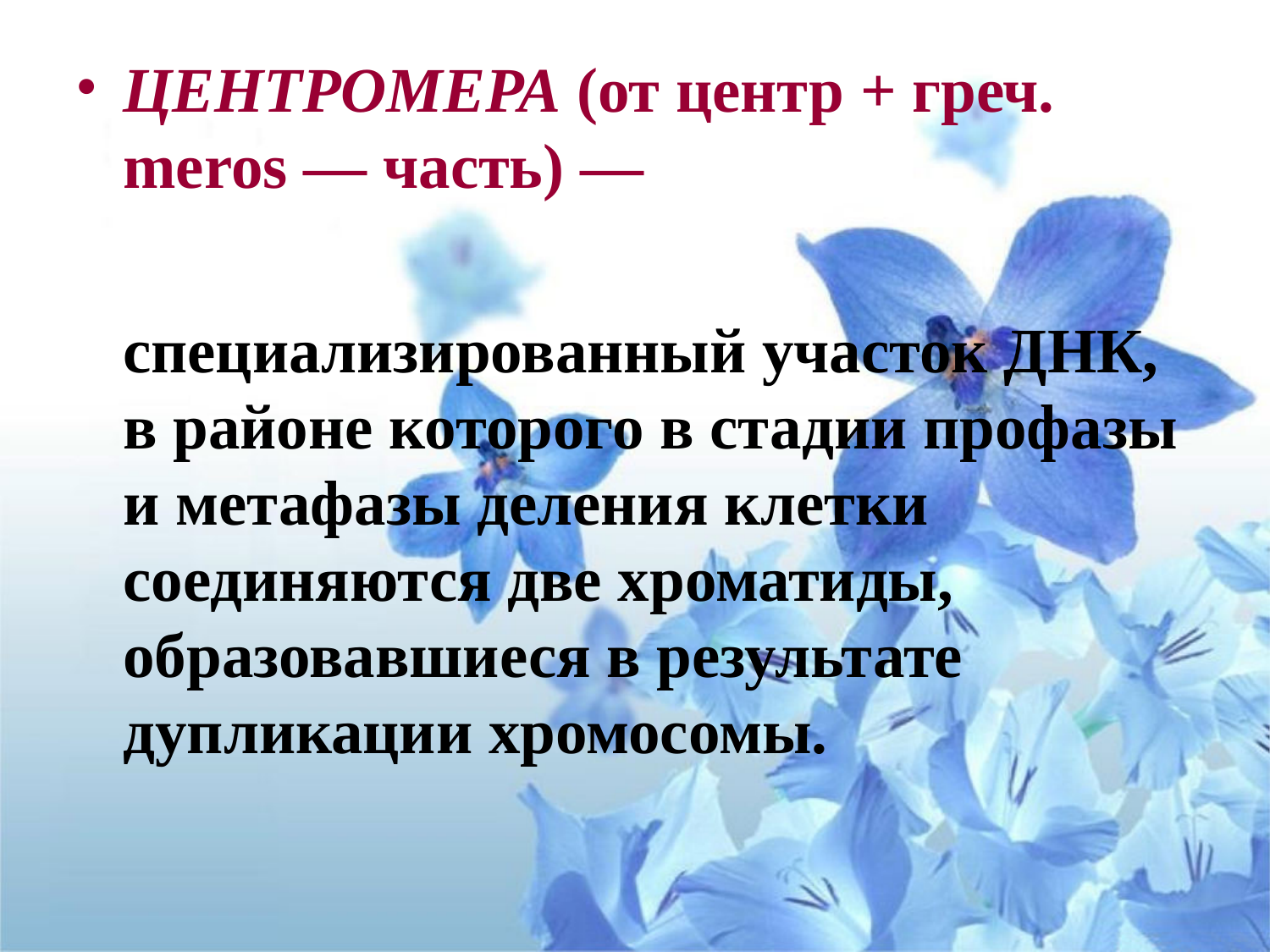

ЦЕНТРОМЕРА (от центр + греч. meros — часть) —

	специализированный участок ДНК, в районе которого в стадии профазы и метафазы деления клетки соединяются две хроматиды, образовавшиеся в результате дупликации хромосомы.